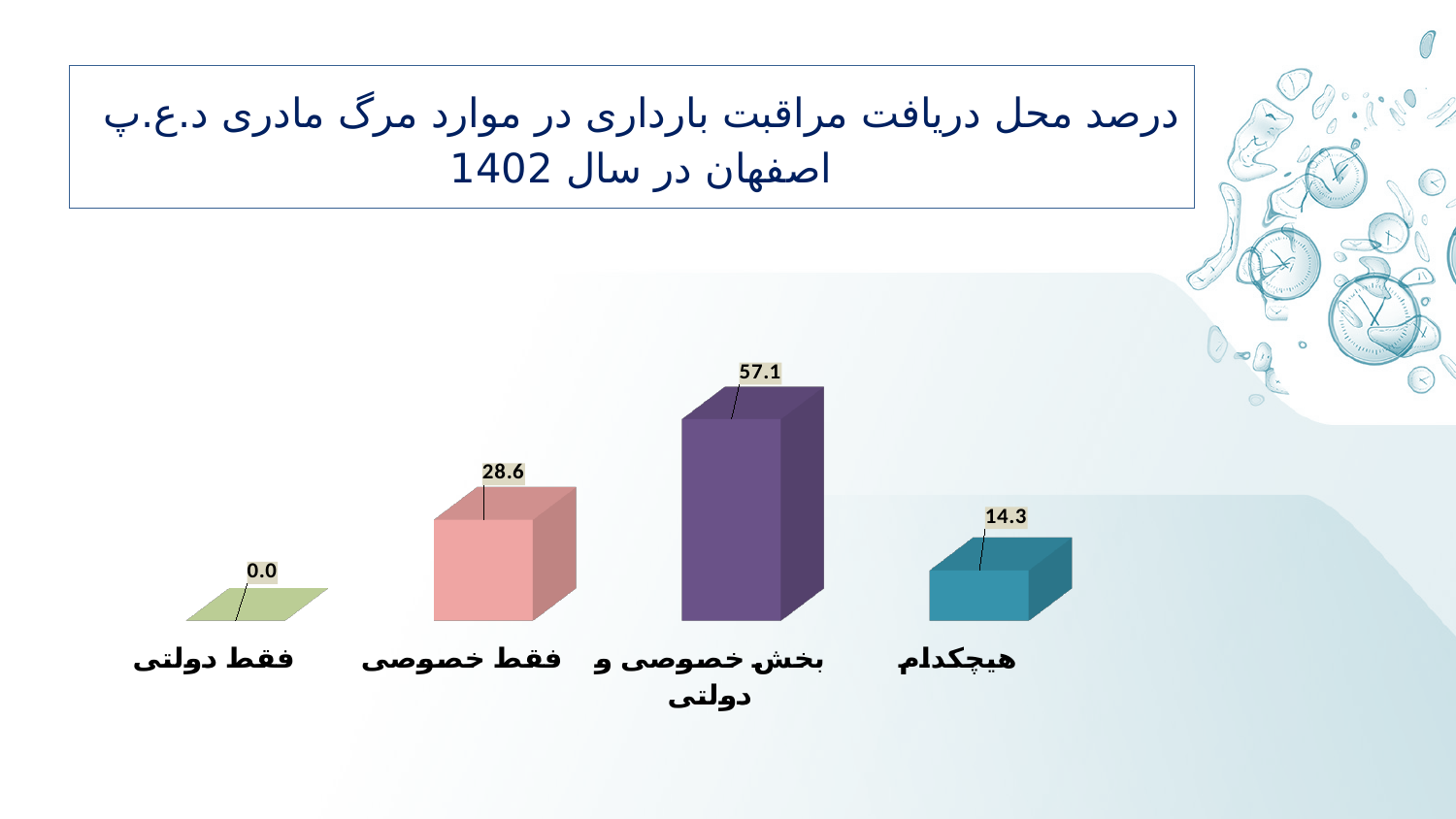

# درصد محل دریافت مراقبت بارداری در موارد مرگ مادری د.ع.پ اصفهان در سال 1402

[unsupported chart]